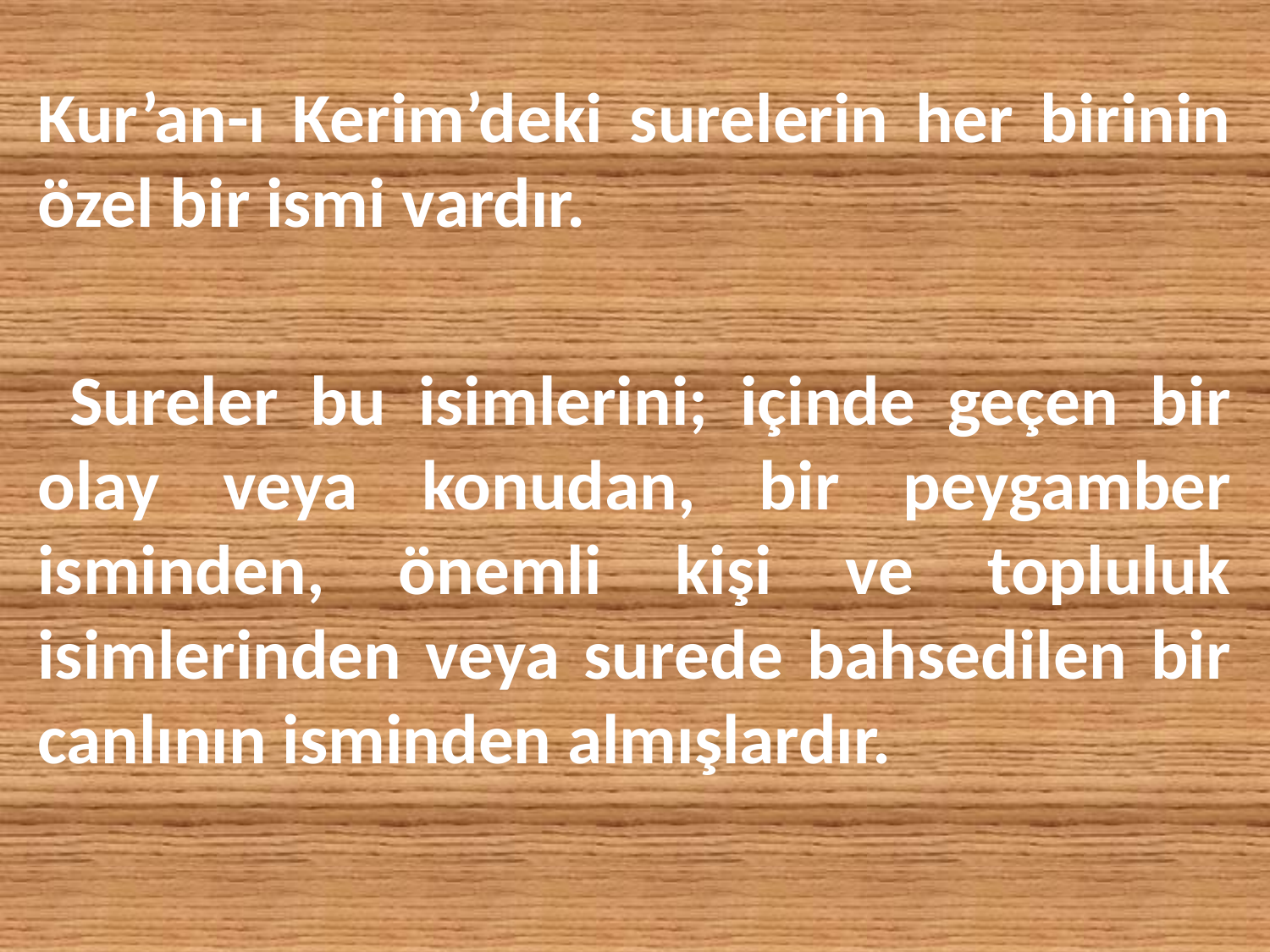

Kur’an-ı Kerim’deki surelerin her birinin özel bir ismi vardır.

 Sureler bu isimlerini; içinde geçen bir olay veya konudan, bir peygamber isminden, önemli kişi ve topluluk isimlerinden veya surede bahsedilen bir canlının isminden almışlardır.